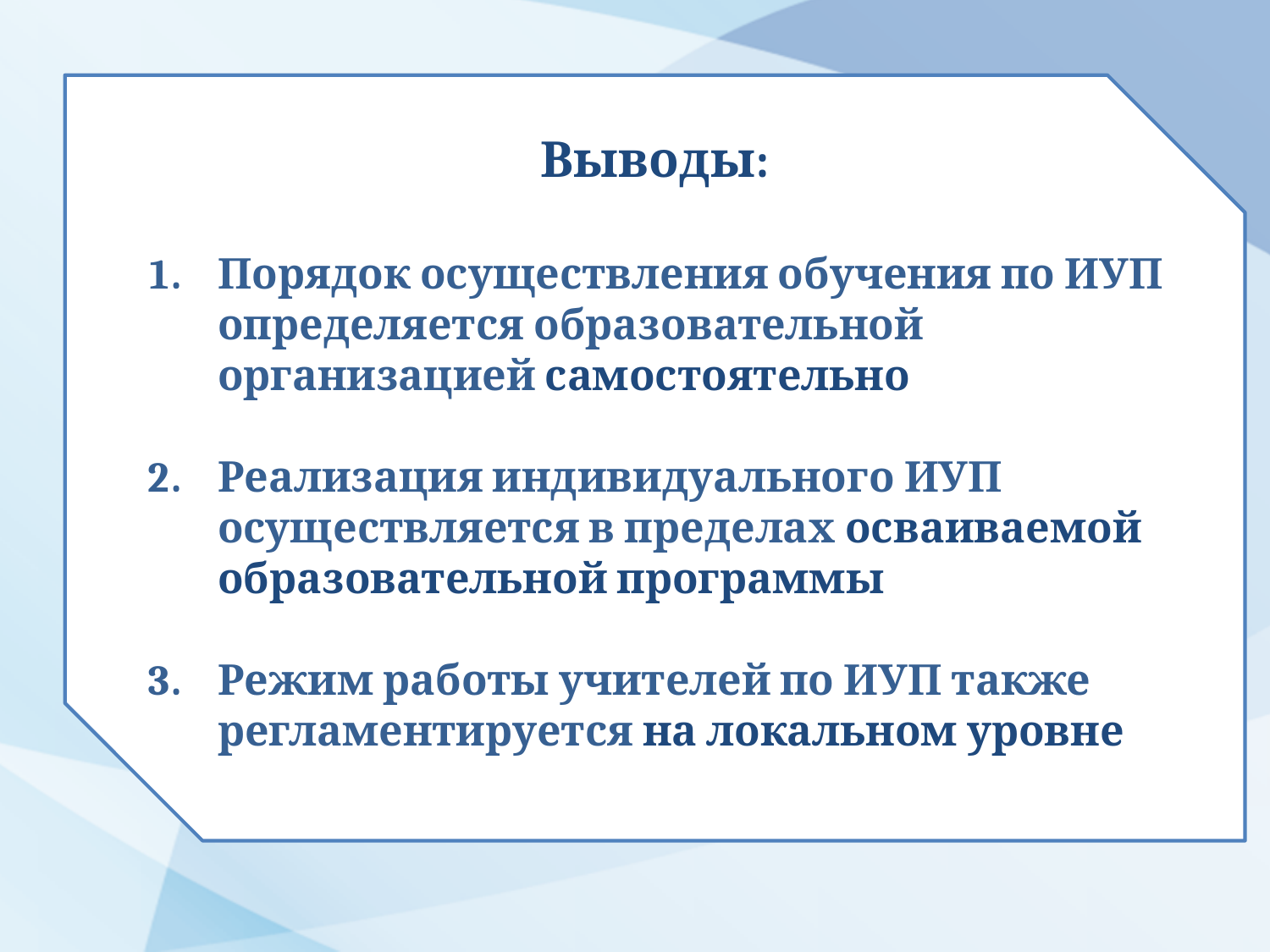

Выводы:

Порядок осуществления обучения по ИУП определяется образовательной организацией самостоятельно

Реализация индивидуального ИУП осуществляется в пределах осваиваемой образовательной программы

Режим работы учителей по ИУП также регламентируется на локальном уровне